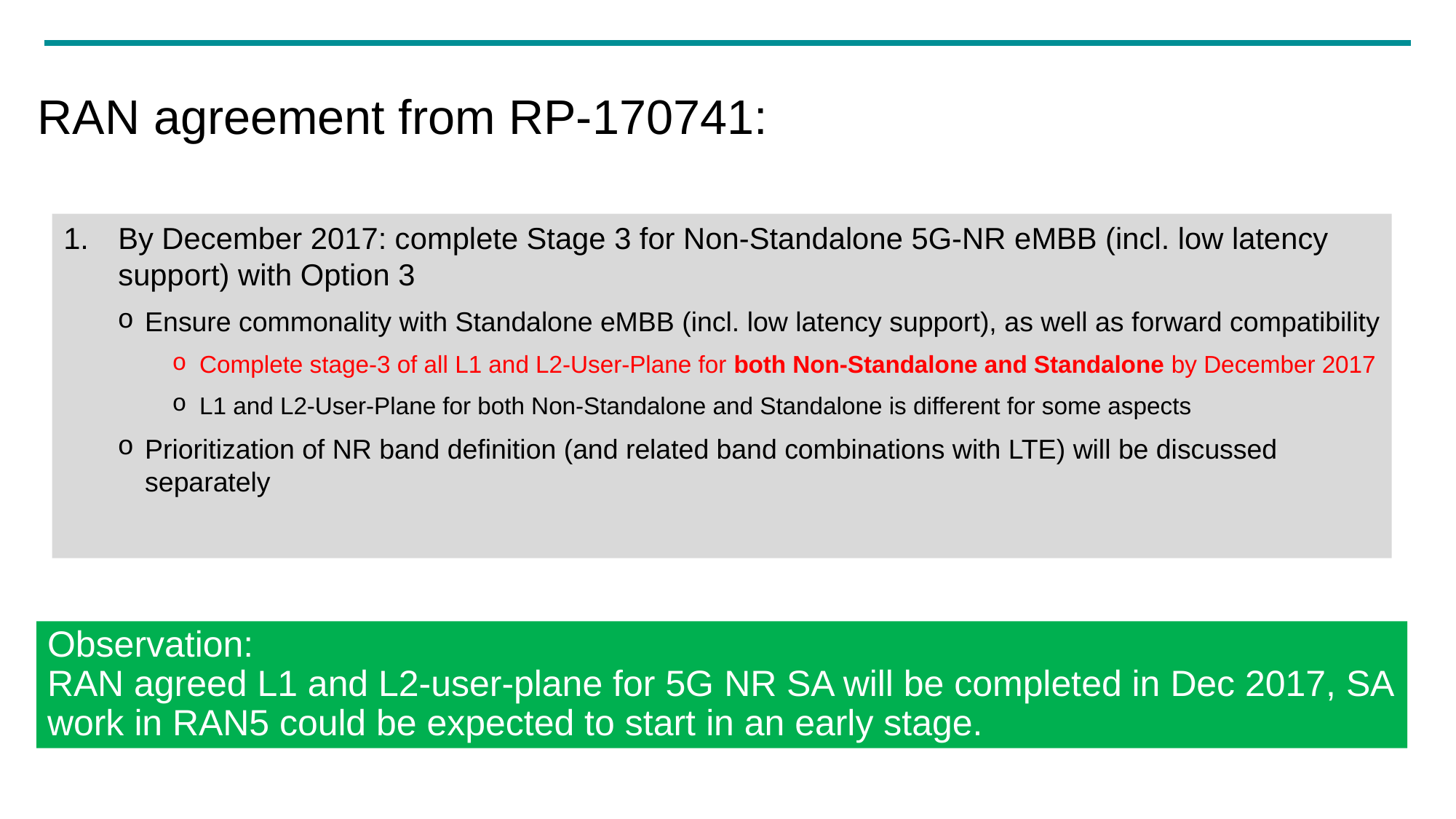

RAN agreement from RP-170741:
By December 2017: complete Stage 3 for Non-Standalone 5G-NR eMBB (incl. low latency support) with Option 3
Ensure commonality with Standalone eMBB (incl. low latency support), as well as forward compatibility
Complete stage-3 of all L1 and L2-User-Plane for both Non-Standalone and Standalone by December 2017
L1 and L2-User-Plane for both Non-Standalone and Standalone is different for some aspects
Prioritization of NR band definition (and related band combinations with LTE) will be discussed separately
# Observation: RAN agreed L1 and L2-user-plane for 5G NR SA will be completed in Dec 2017, SA work in RAN5 could be expected to start in an early stage.